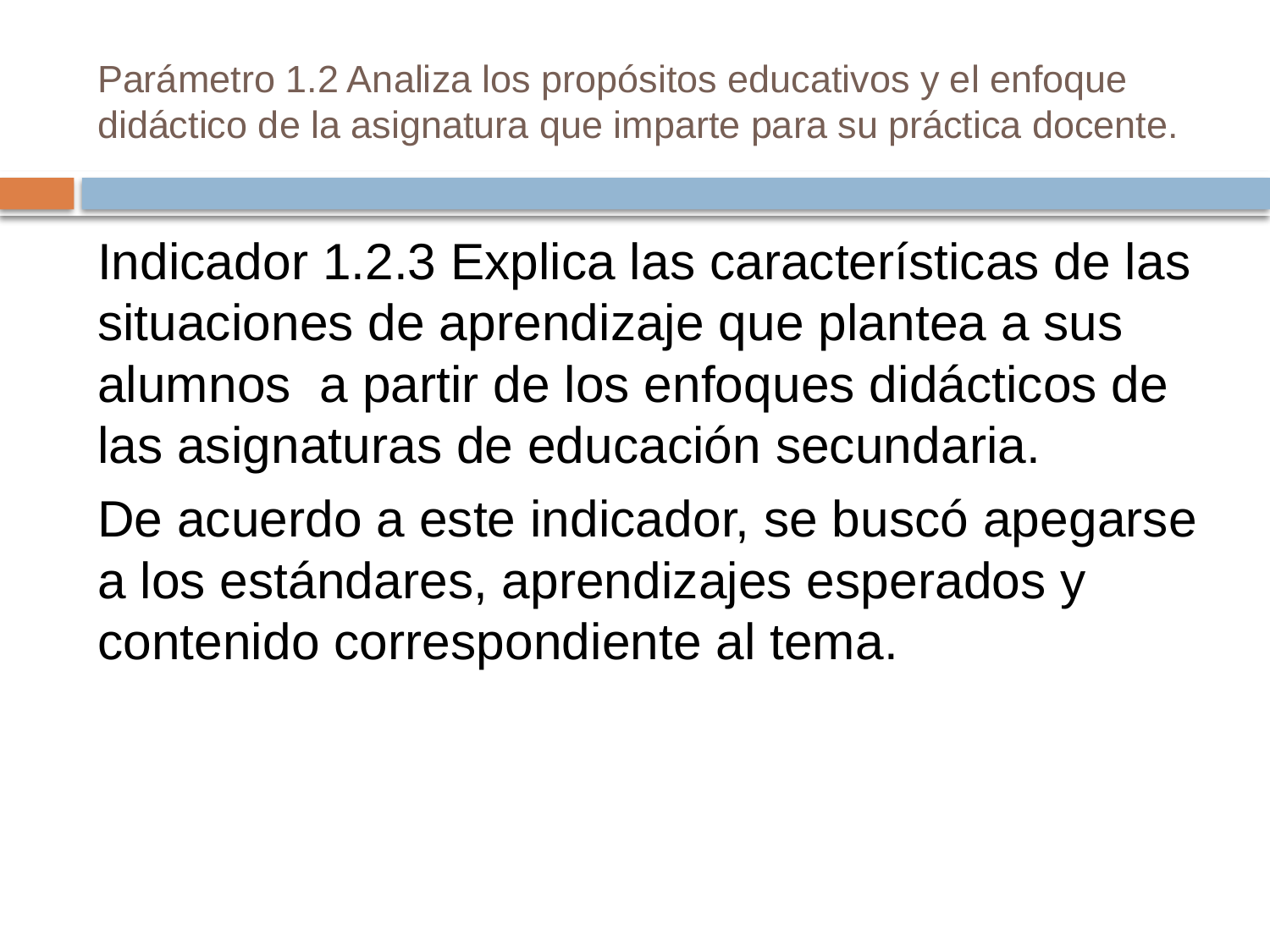

# Parámetro 1.2 Analiza los propósitos educativos y el enfoque didáctico de la asignatura que imparte para su práctica docente.
Indicador 1.2.3 Explica las características de las situaciones de aprendizaje que plantea a sus alumnos  a partir de los enfoques didácticos de las asignaturas de educación secundaria.
De acuerdo a este indicador, se buscó apegarse a los estándares, aprendizajes esperados y  contenido correspondiente al tema.